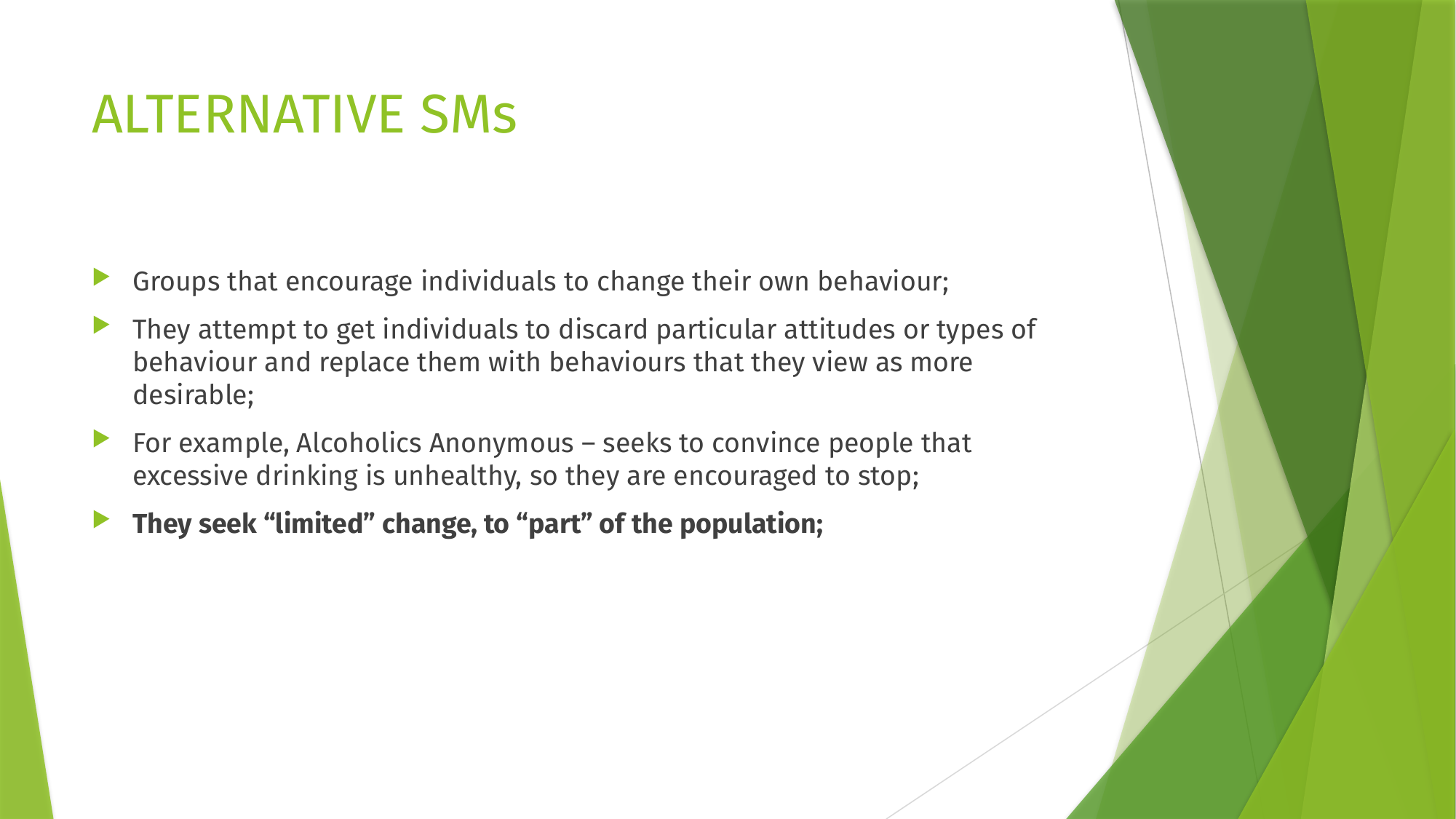

# ALTERNATIVE SMs
Groups that encourage individuals to change their own behaviour;
They attempt to get individuals to discard particular attitudes or types of behaviour and replace them with behaviours that they view as more desirable;
For example, Alcoholics Anonymous – seeks to convince people that excessive drinking is unhealthy, so they are encouraged to stop;
They seek “limited” change, to “part” of the population;